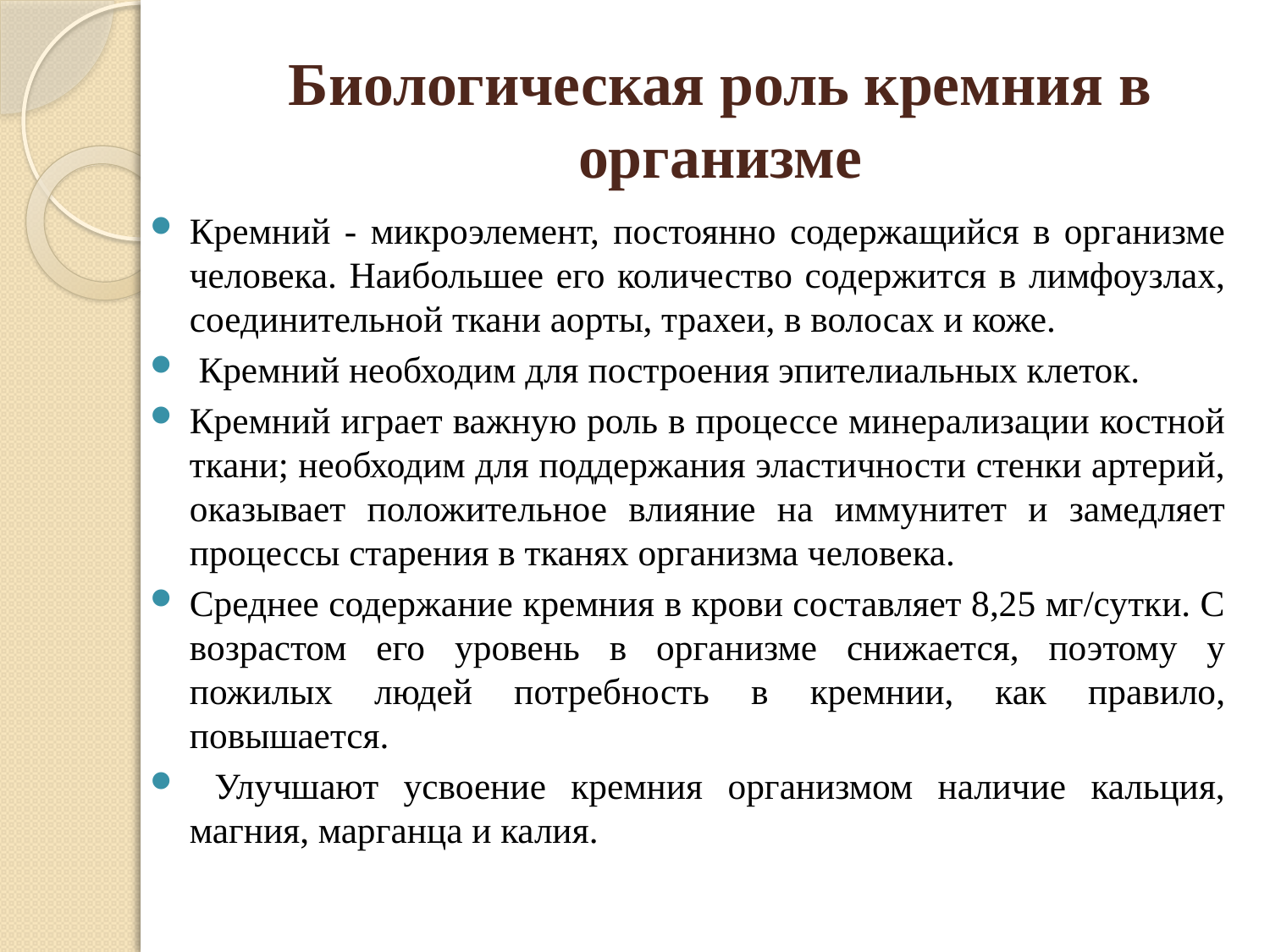

# Биологическая роль кремния в организме
Кремний - микроэлемент, постоянно содержащийся в организме человека. Наибольшее его количество содержится в лимфоузлах, соединительной ткани аорты, трахеи, в волосах и коже.
 Кремний необходим для построения эпителиальных клеток.
Кремний играет важную роль в процессе минерализации костной ткани; необходим для поддержания эластичности стенки артерий, оказывает положительное влияние на иммунитет и замедляет процессы старения в тканях организма человека.
Среднее содержание кремния в крови составляет 8,25 мг/сутки. С возрастом его уровень в организме снижается, поэтому у пожилых людей потребность в кремнии, как правило, повышается.
 Улучшают усвоение кремния организмом наличие кальция, магния, марганца и калия.